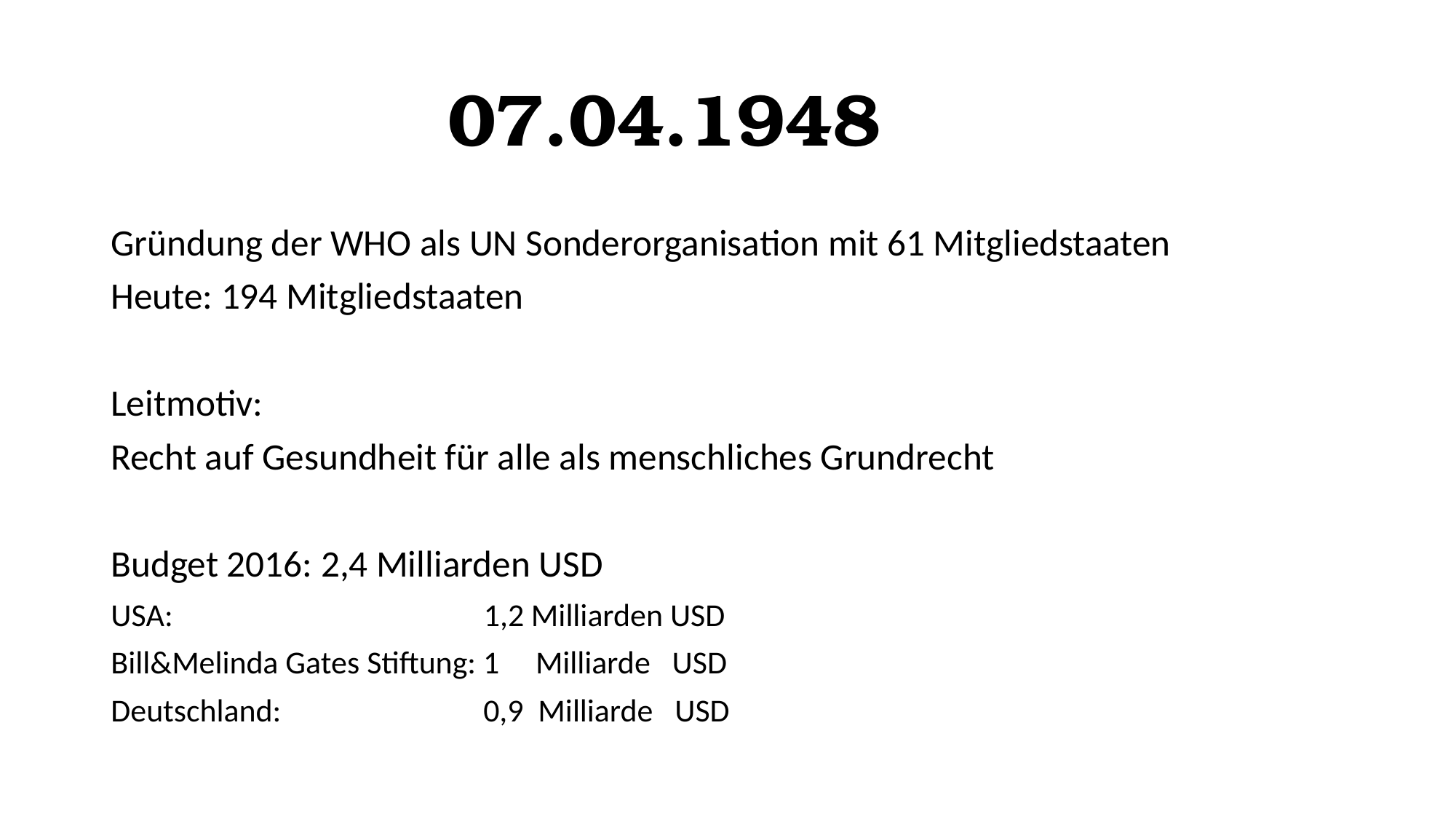

# 07.04.1948
Gründung der WHO als UN Sonderorganisation mit 61 Mitgliedstaaten
Heute: 194 Mitgliedstaaten

Leitmotiv:
Recht auf Gesundheit für alle als menschliches Grundrecht

Budget 2016: 2,4 Milliarden USD
USA:                                           1,2 Milliarden USD
Bill&Melinda Gates Stiftung: 1     Milliarde   USD
Deutschland:                            0,9  Milliarde   USD